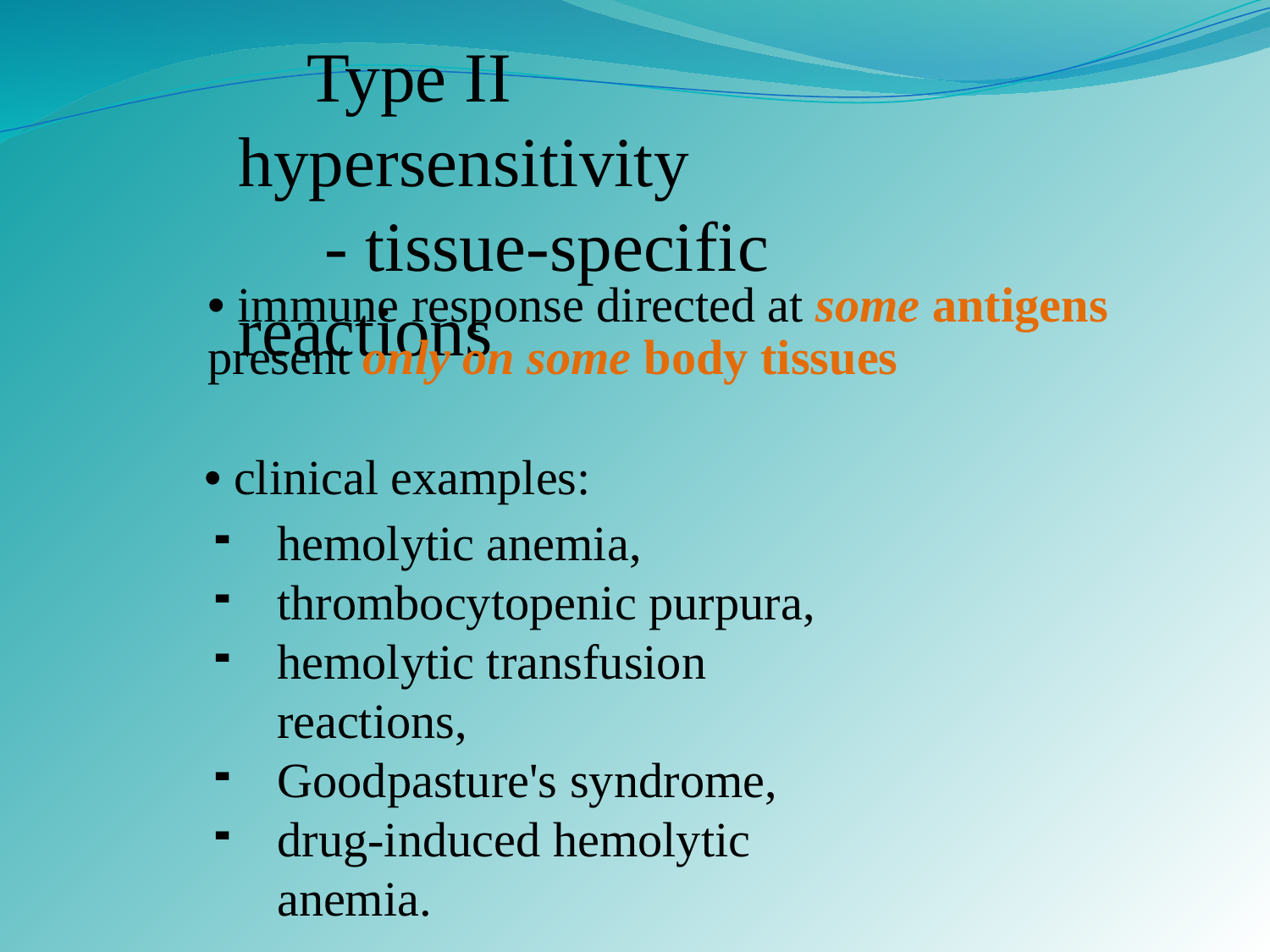

Type II hypersensitivity
 - tissue-specific reactions
• immune response directed at some antigens
present only on some body tissues

• clinical examples:
hemolytic anemia,
thrombocytopenic purpura,
hemolytic transfusion reactions,
Goodpasture's syndrome,
drug-induced hemolytic anemia.